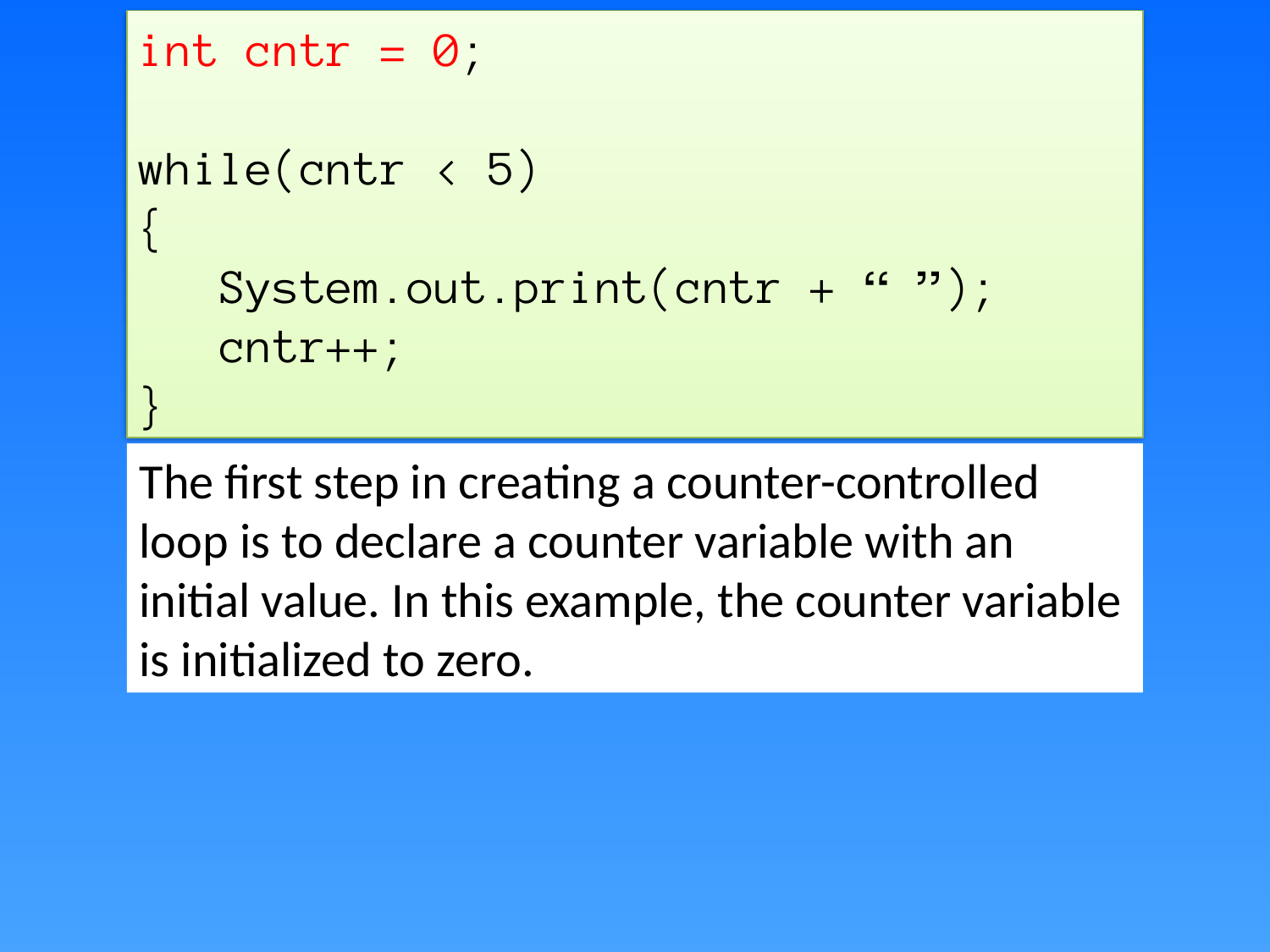

int cntr = 0;

while(cntr < 5)
{
   System.out.print(cntr + “ ”);
   cntr++;
}
The first step in creating a counter-controlled loop is to declare a counter variable with an initial value. In this example, the counter variable is initialized to zero.